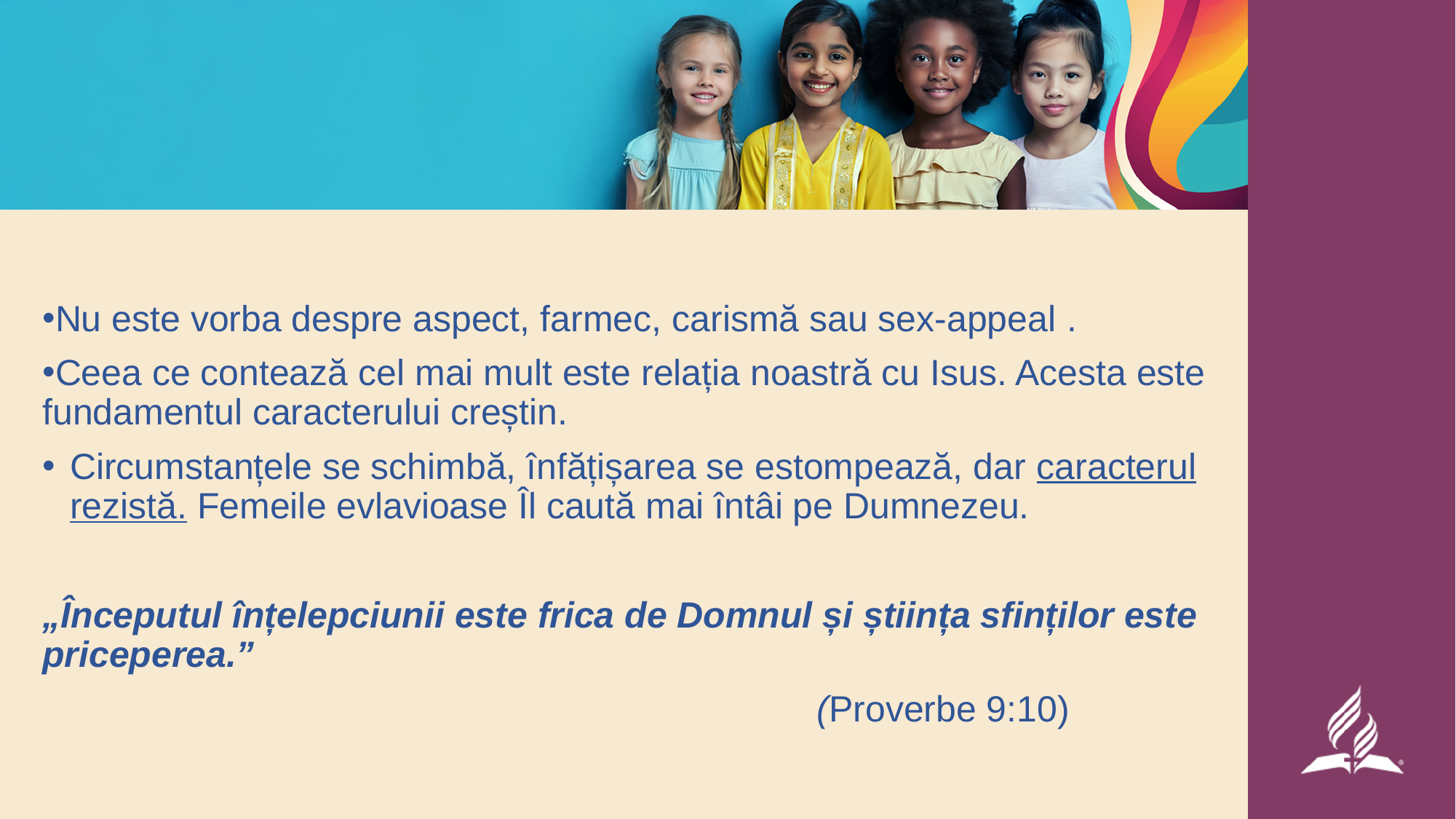

#

Nu este vorba despre aspect, farmec, carismă sau sex-appeal .
Ceea ce contează cel mai mult este relația noastră cu Isus. Acesta este fundamentul caracterului creștin.
Circumstanțele se schimbă, înfățișarea se estompează, dar caracterul rezistă. Femeile evlavioase Îl caută mai întâi pe Dumnezeu.

„Începutul înțelepciunii este frica de Domnul și știința sfinților este priceperea.”
                                                                            (Proverbe 9:10)